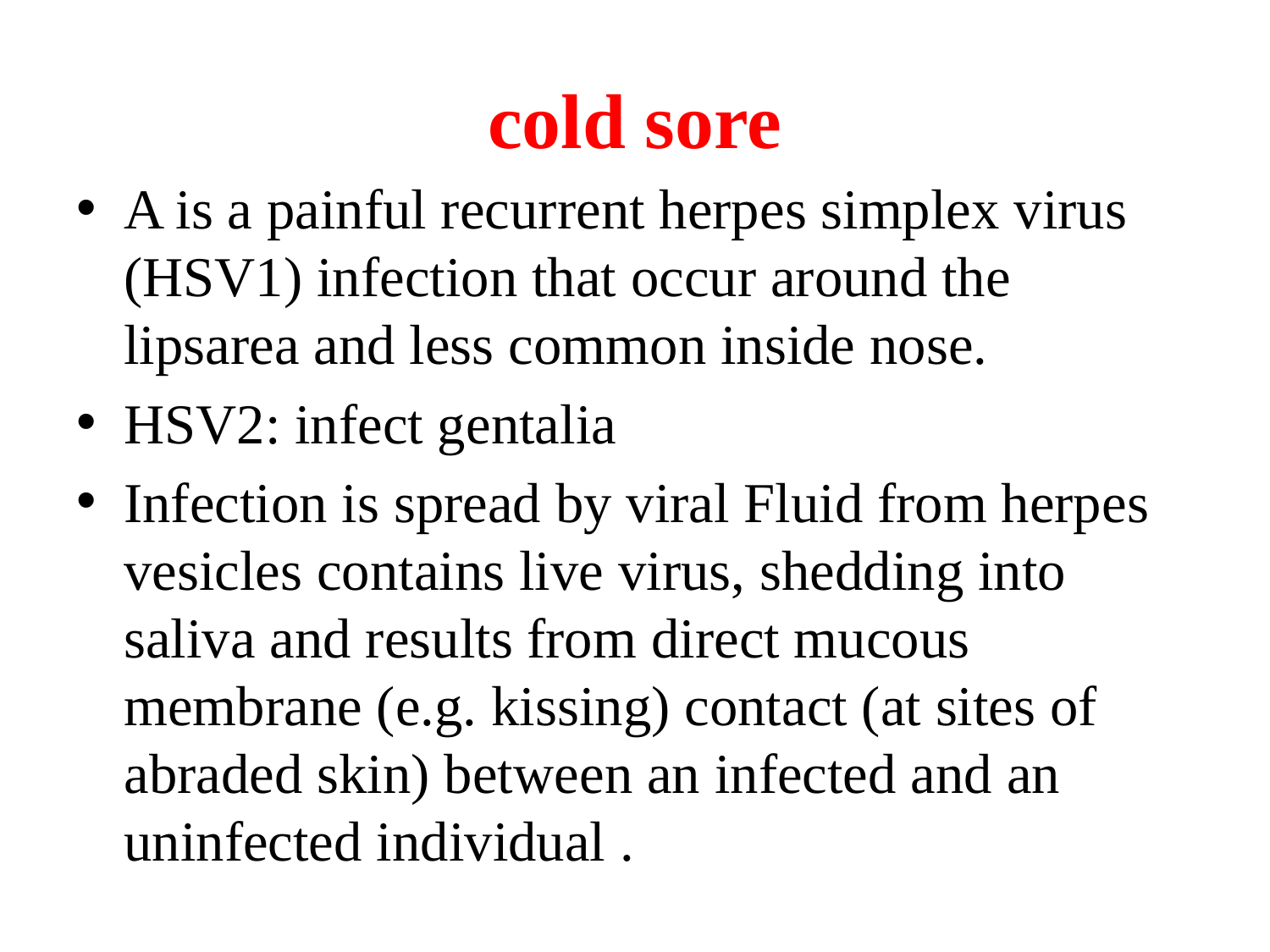

# cold sore
A is a painful recurrent herpes simplex virus (HSV1) infection that occur around the lipsarea and less common inside nose.
HSV2: infect gentalia
Infection is spread by viral Fluid from herpes vesicles contains live virus, shedding into saliva and results from direct mucous membrane (e.g. kissing) contact (at sites of abraded skin) between an infected and an uninfected individual .